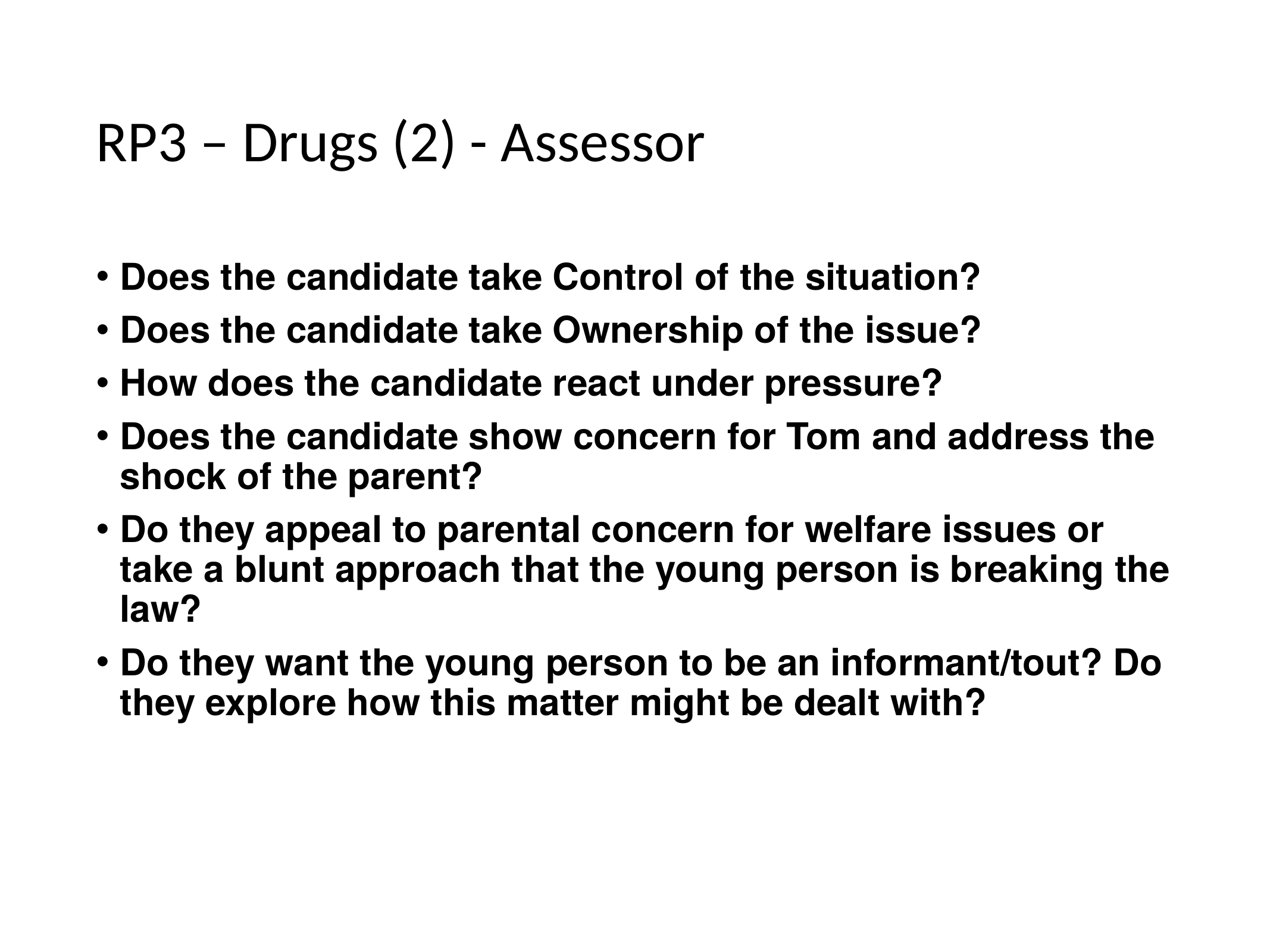

# RP3 – Drugs (2) - Assessor
Does the candidate take Control of the situation?
Does the candidate take Ownership of the issue?
How does the candidate react under pressure?
Does the candidate show concern for Tom and address the shock of the parent?
Do they appeal to parental concern for welfare issues or take a blunt approach that the young person is breaking the law?
Do they want the young person to be an informant/tout? Do they explore how this matter might be dealt with?